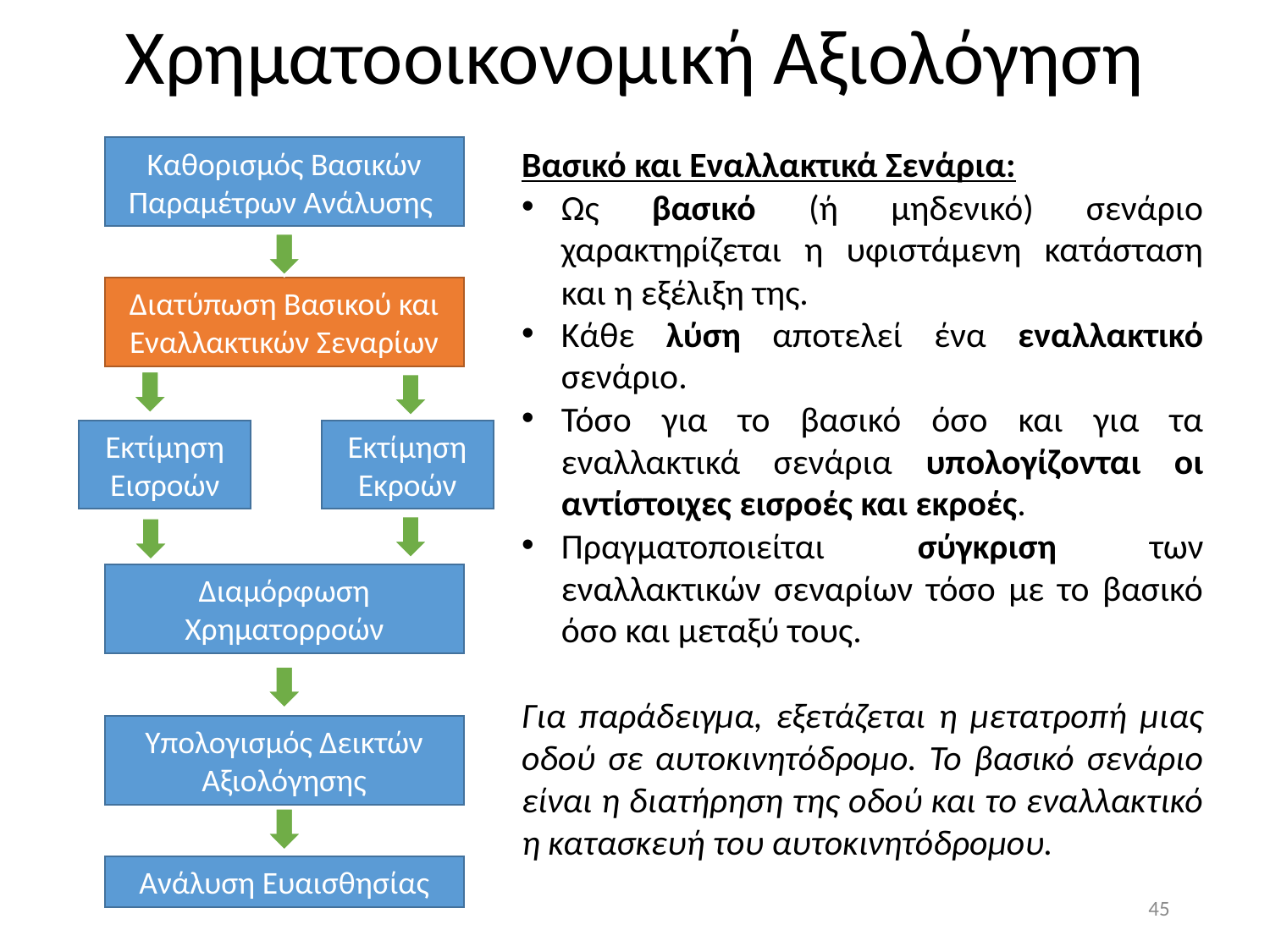

# Χρηματοοικονομική Αξιολόγηση
Βασικό και Εναλλακτικά Σενάρια:
Ως βασικό (ή μηδενικό) σενάριο χαρακτηρίζεται η υφιστάμενη κατάσταση και η εξέλιξη της.
Κάθε λύση αποτελεί ένα εναλλακτικό σενάριο.
Τόσο για το βασικό όσο και για τα εναλλακτικά σενάρια υπολογίζονται οι αντίστοιχες εισροές και εκροές.
Πραγματοποιείται σύγκριση των εναλλακτικών σεναρίων τόσο με το βασικό όσο και μεταξύ τους.

Για παράδειγμα, εξετάζεται η μετατροπή μιας οδού σε αυτοκινητόδρομο. Το βασικό σενάριο είναι η διατήρηση της οδού και το εναλλακτικό η κατασκευή του αυτοκινητόδρομου.
Καθορισμός Βασικών Παραμέτρων Ανάλυσης

Διατύπωση Βασικού και Εναλλακτικών Σεναρίων

Εκτίμηση Εκροών
Εκτίμηση Εισροών

Διαμόρφωση Χρηματορροών

Υπολογισμός Δεικτών Αξιολόγησης

Ανάλυση Ευαισθησίας
45